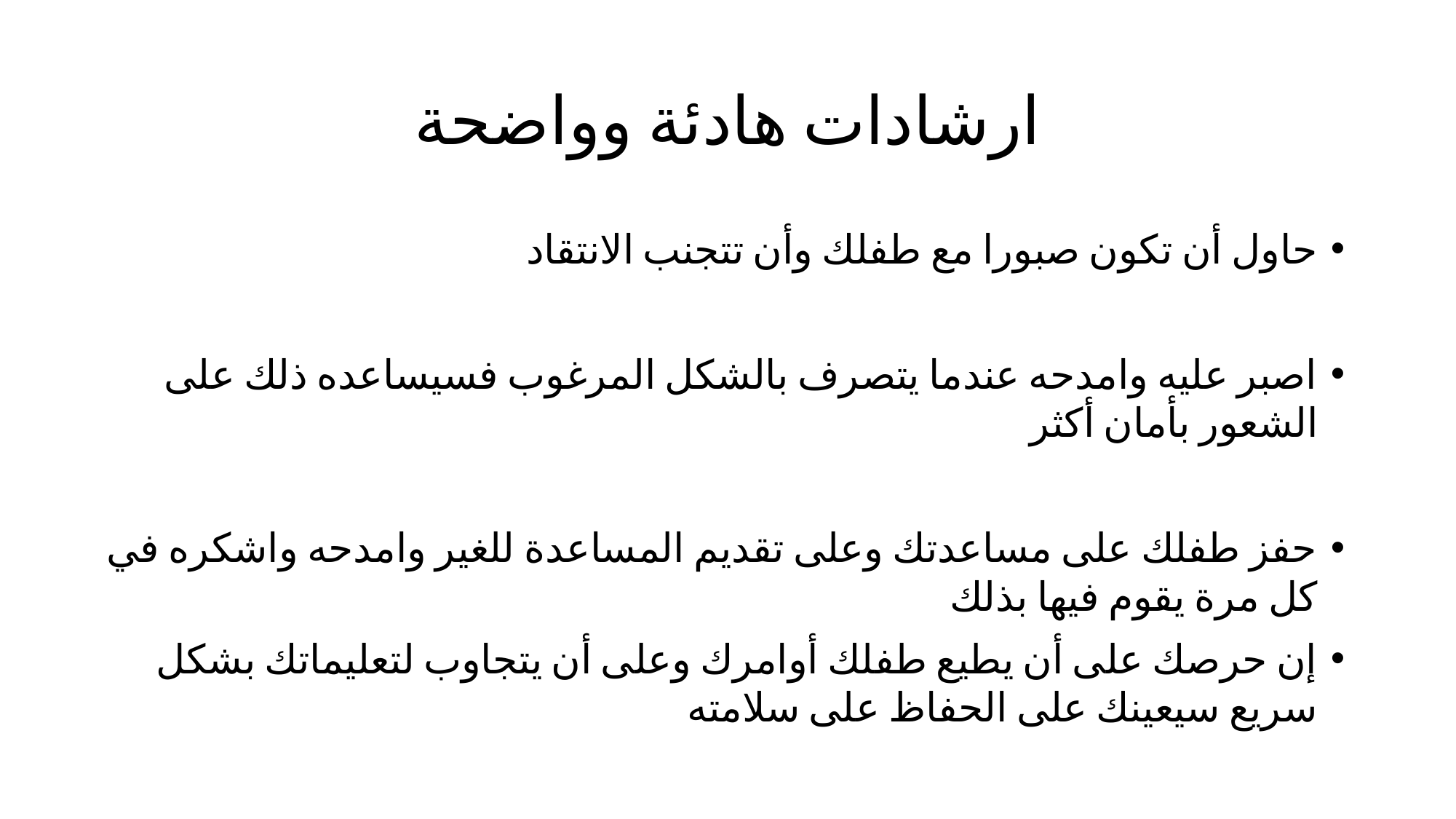

# ارشادات هادئة وواضحة
حاول أن تكون صبورا مع طفلك وأن تتجنب الانتقاد

اصبر عليه وامدحه عندما يتصرف بالشكل المرغوب فسيساعده ذلك على الشعور بأمان أكثر

حفز طفلك على مساعدتك وعلى تقديم المساعدة للغير وامدحه واشكره في كل مرة يقوم فيها بذلك
إن حرصك على أن يطيع طفلك أوامرك وعلى أن يتجاوب لتعليماتك بشكل سريع سيعينك على الحفاظ على سلامته